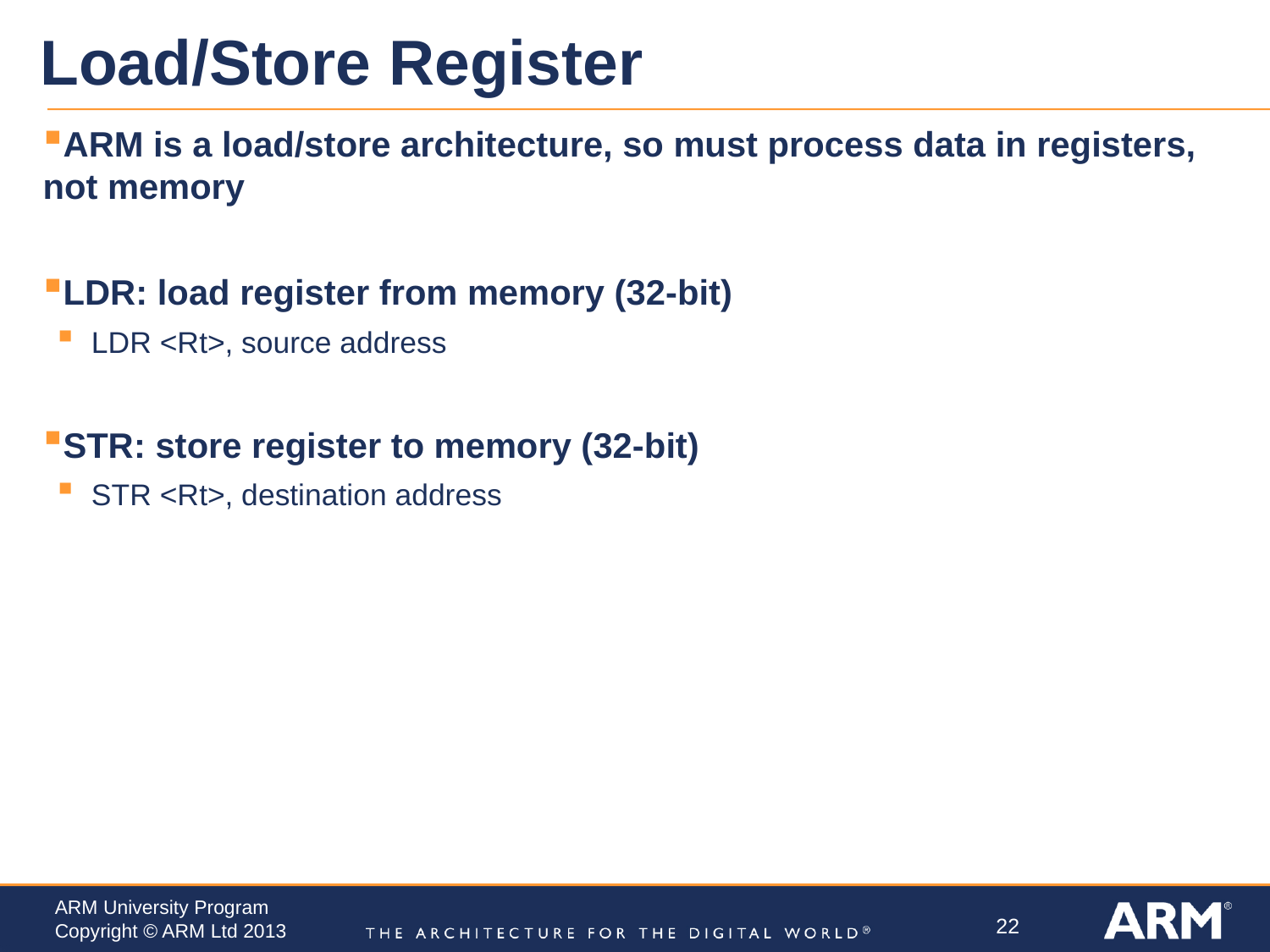

# Load/Store Register
ARM is a load/store architecture, so must process data in registers, not memory

LDR: load register from memory (32-bit)
LDR <Rt>, source address

STR: store register to memory (32-bit)
STR <Rt>, destination address